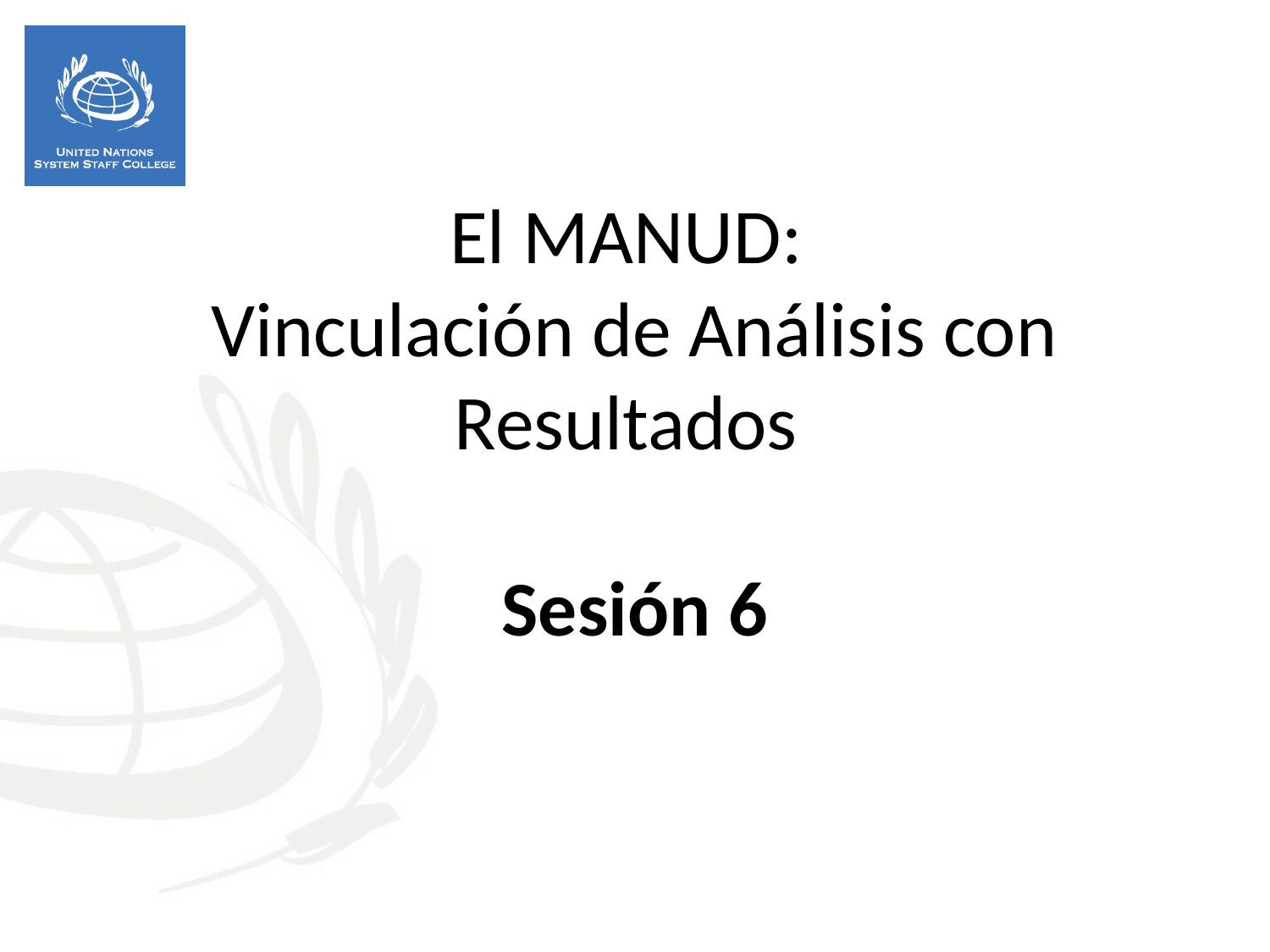

El MANUD:
Vinculación de Análisis con Resultados

Sesión 6